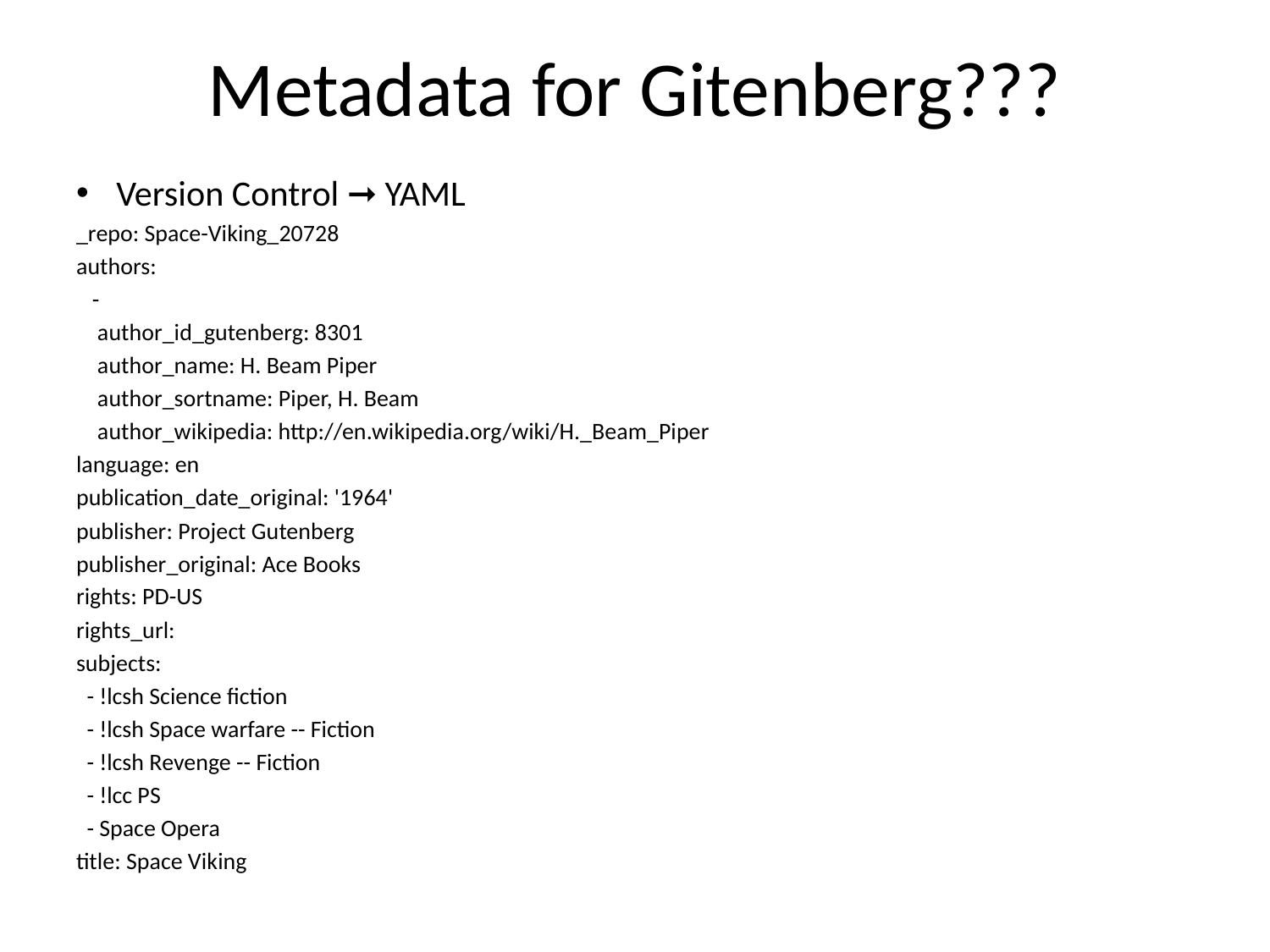

# Metadata for Gitenberg???
Version Control ➞ YAML
_repo: Space-Viking_20728
authors:
   -
    author_id_gutenberg: 8301
    author_name: H. Beam Piper
    author_sortname: Piper, H. Beam
    author_wikipedia: http://en.wikipedia.org/wiki/H._Beam_Piper
language: en
publication_date_original: '1964'
publisher: Project Gutenberg
publisher_original: Ace Books
rights: PD-US
rights_url:
subjects:
  - !lcsh Science fiction
  - !lcsh Space warfare -- Fiction
  - !lcsh Revenge -- Fiction
  - !lcc PS
  - Space Opera
title: Space Viking